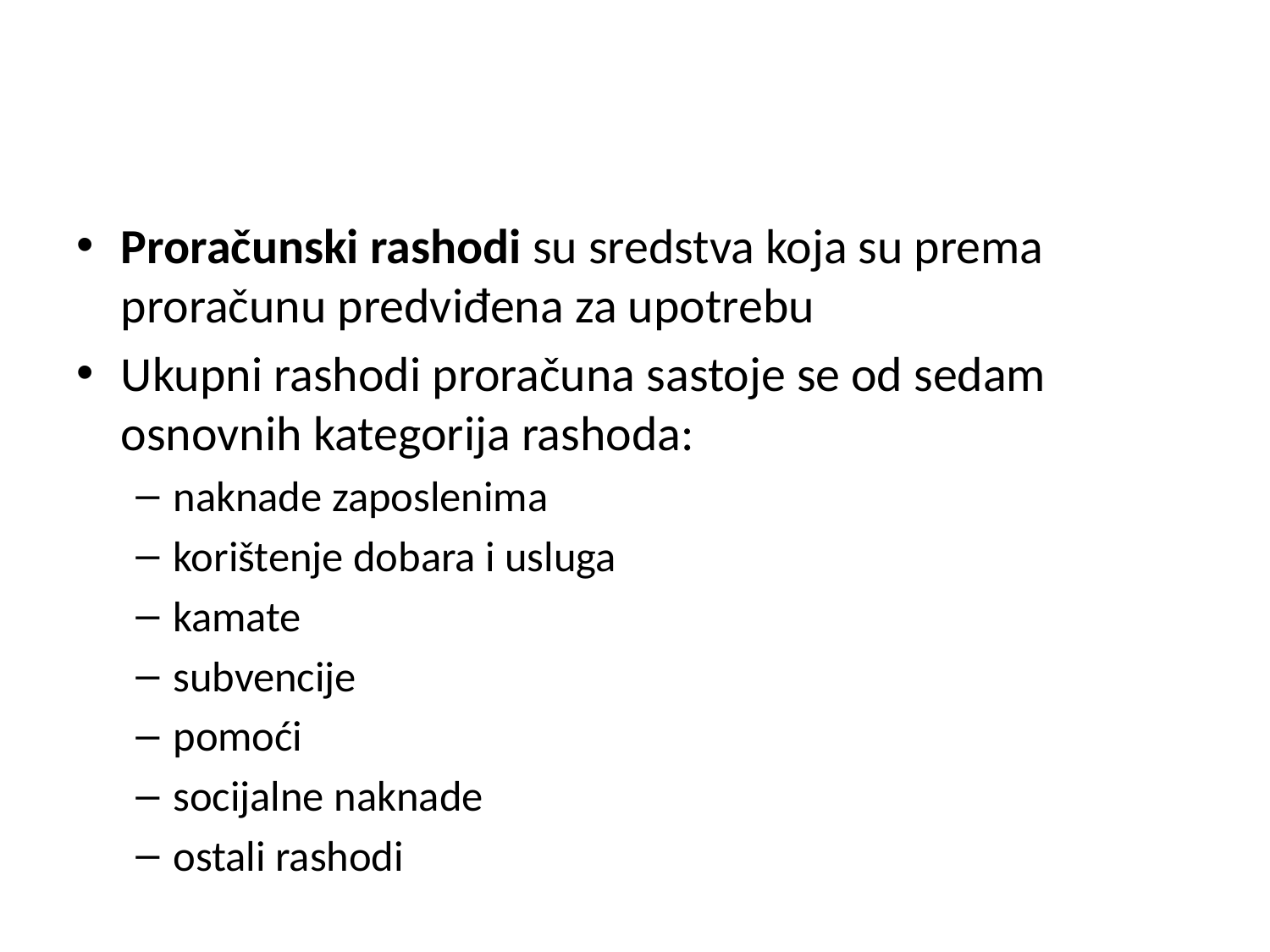

Proračunski rashodi su sredstva koja su prema proračunu predviđena za upotrebu
Ukupni rashodi proračuna sastoje se od sedam osnovnih kategorija rashoda:
naknade zaposlenima
korištenje dobara i usluga
kamate
subvencije
pomoći
socijalne naknade
ostali rashodi